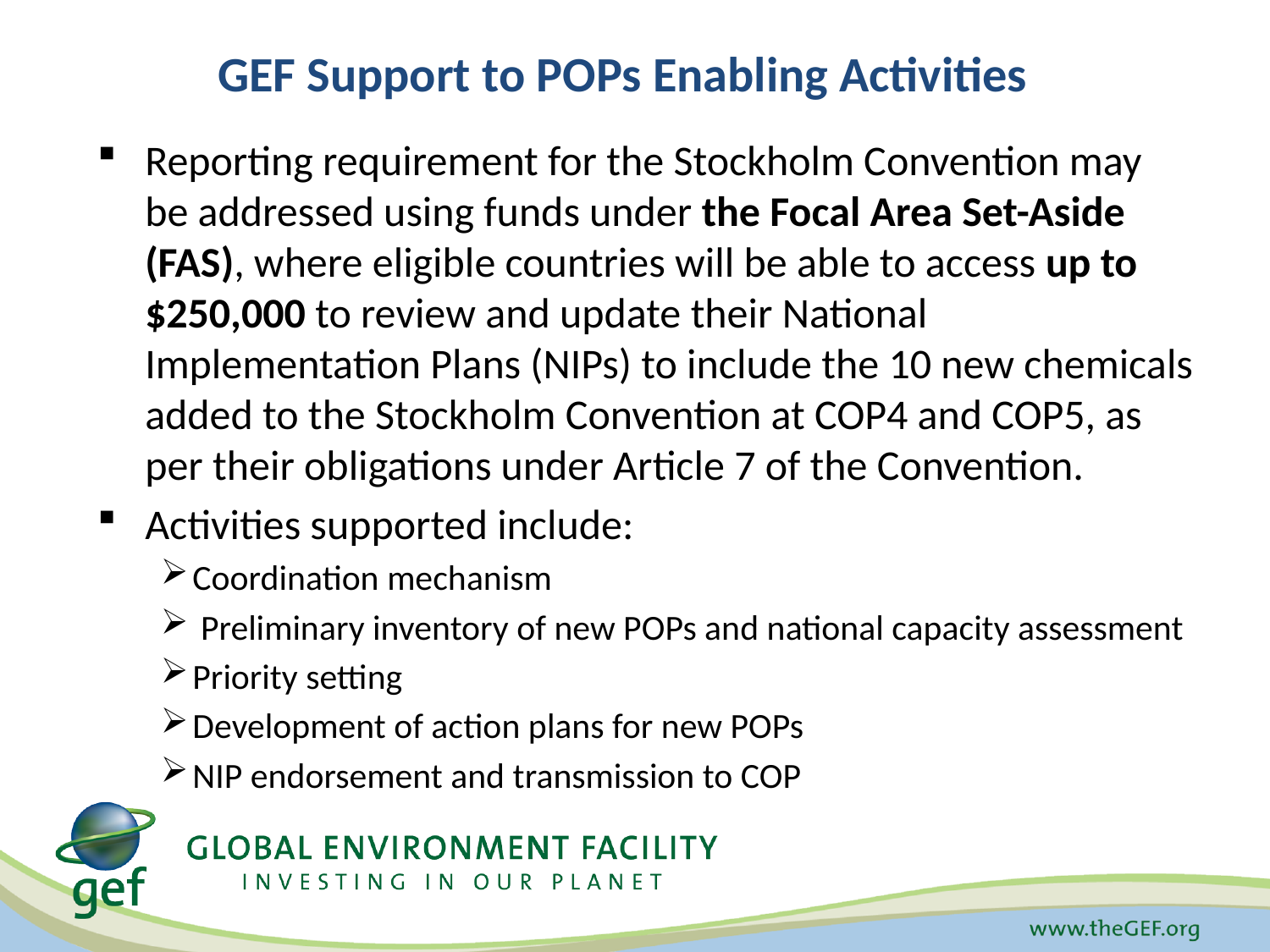

GEF Support to POPs Enabling Activities
Reporting requirement for the Stockholm Convention may be addressed using funds under the Focal Area Set-Aside (FAS), where eligible countries will be able to access up to $250,000 to review and update their National Implementation Plans (NIPs) to include the 10 new chemicals added to the Stockholm Convention at COP4 and COP5, as per their obligations under Article 7 of the Convention.
Activities supported include:
Coordination mechanism
 Preliminary inventory of new POPs and national capacity assessment
Priority setting
Development of action plans for new POPs
NIP endorsement and transmission to COP